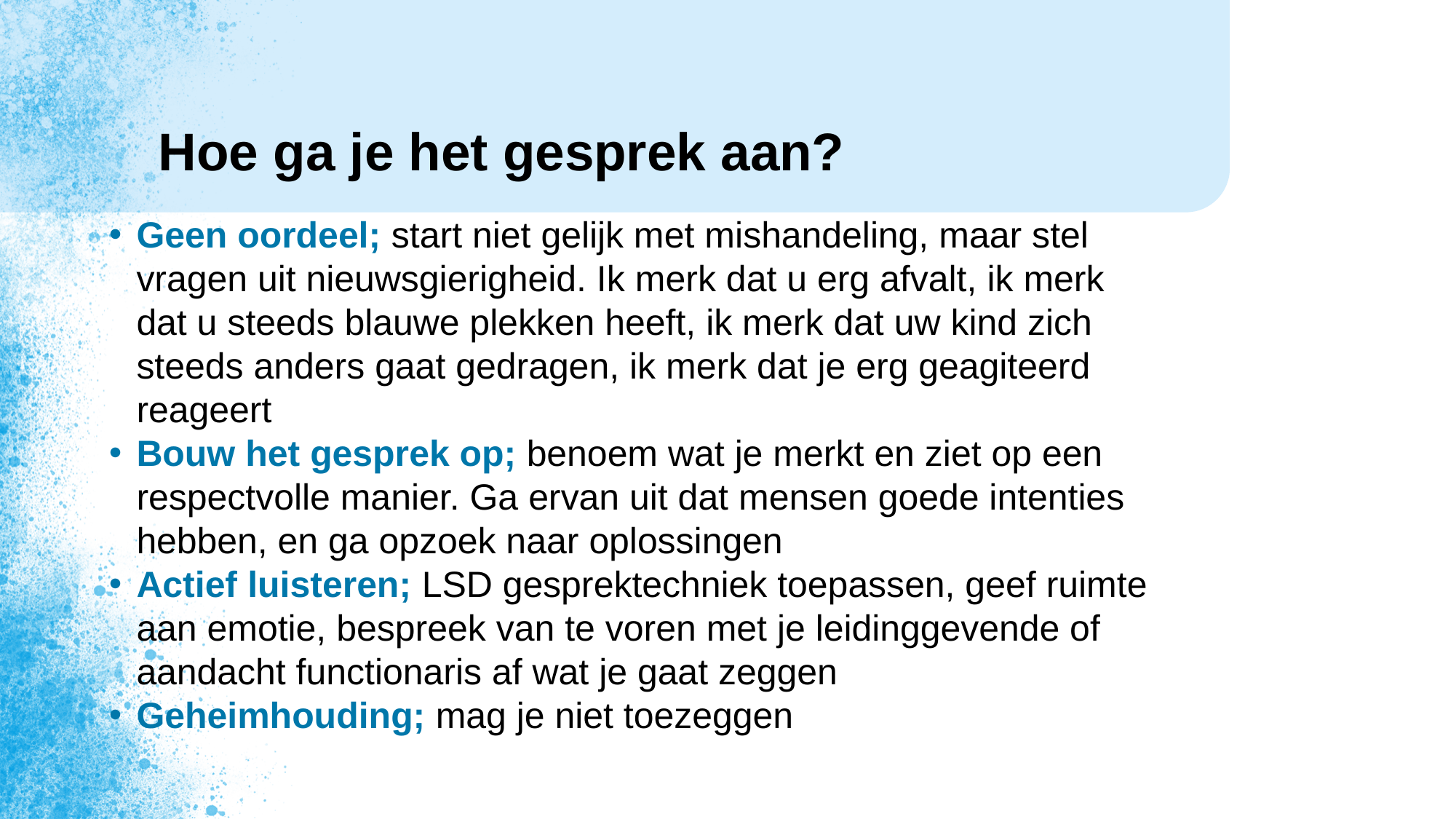

# Hoe ga je het gesprek aan?
Geen oordeel; start niet gelijk met mishandeling, maar stel vragen uit nieuwsgierigheid. Ik merk dat u erg afvalt, ik merk dat u steeds blauwe plekken heeft, ik merk dat uw kind zich steeds anders gaat gedragen, ik merk dat je erg geagiteerd reageert
Bouw het gesprek op; benoem wat je merkt en ziet op een respectvolle manier. Ga ervan uit dat mensen goede intenties hebben, en ga opzoek naar oplossingen
Actief luisteren; LSD gesprektechniek toepassen, geef ruimte aan emotie, bespreek van te voren met je leidinggevende of aandacht functionaris af wat je gaat zeggen
Geheimhouding; mag je niet toezeggen